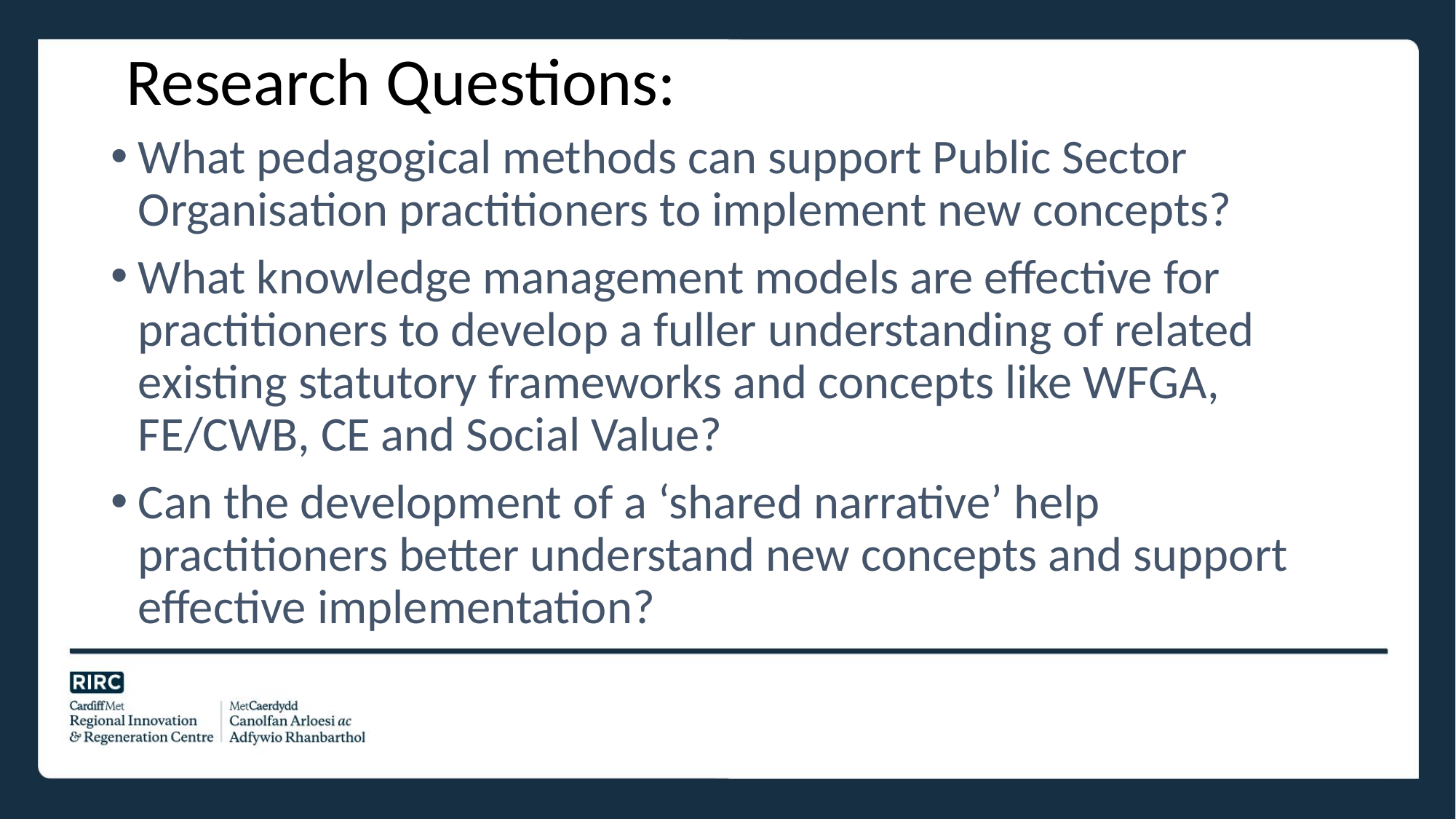

# Research Questions:
What pedagogical methods can support Public Sector Organisation practitioners to implement new concepts?
What knowledge management models are effective for practitioners to develop a fuller understanding of related existing statutory frameworks and concepts like WFGA, FE/CWB, CE and Social Value?
Can the development of a ‘shared narrative’ help practitioners better understand new concepts and support effective implementation?